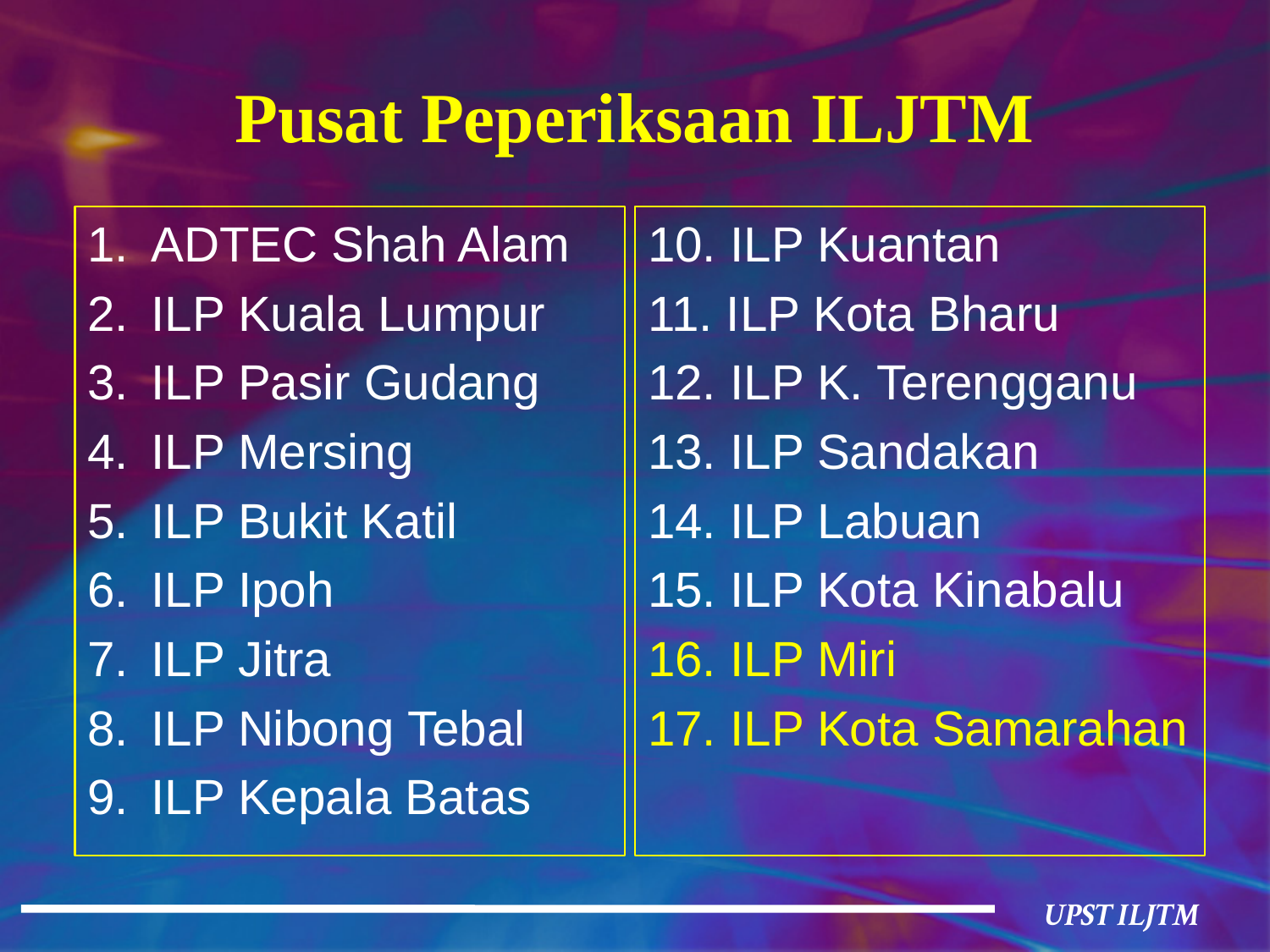

# Pusat Peperiksaan ILJTM
ADTEC Shah Alam
ILP Kuala Lumpur
ILP Pasir Gudang
ILP Mersing
ILP Bukit Katil
ILP Ipoh
ILP Jitra
ILP Nibong Tebal
ILP Kepala Batas

 ILP Kuantan
 ILP Kota Bharu
 ILP K. Terengganu
 ILP Sandakan
 ILP Labuan
 ILP Kota Kinabalu
 ILP Miri
 ILP Kota Samarahan
UPST ILJTM